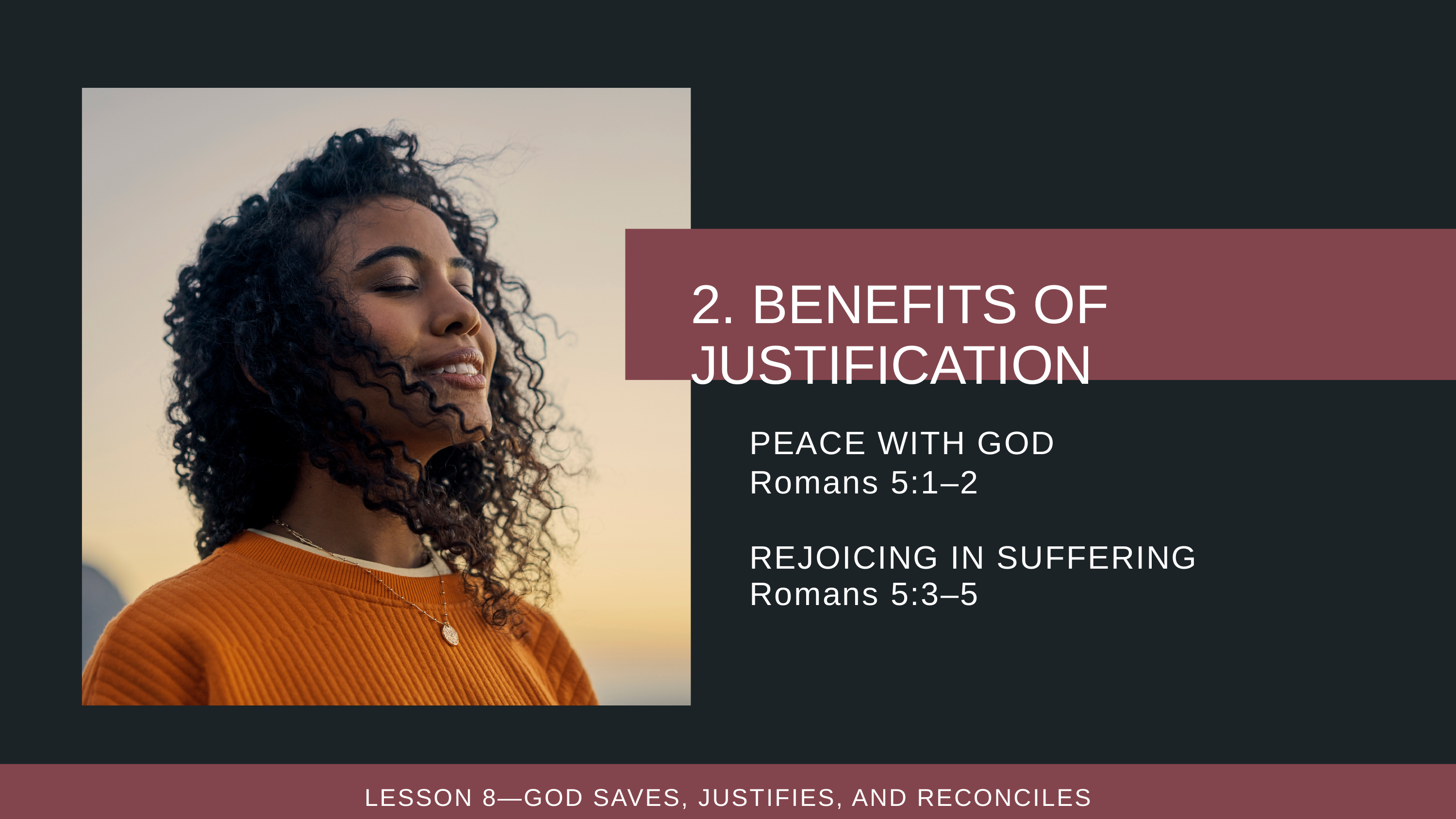

PEACE WITH GOD
Romans 5:1–2
REJOICING IN SUFFERING
Romans 5:3–5